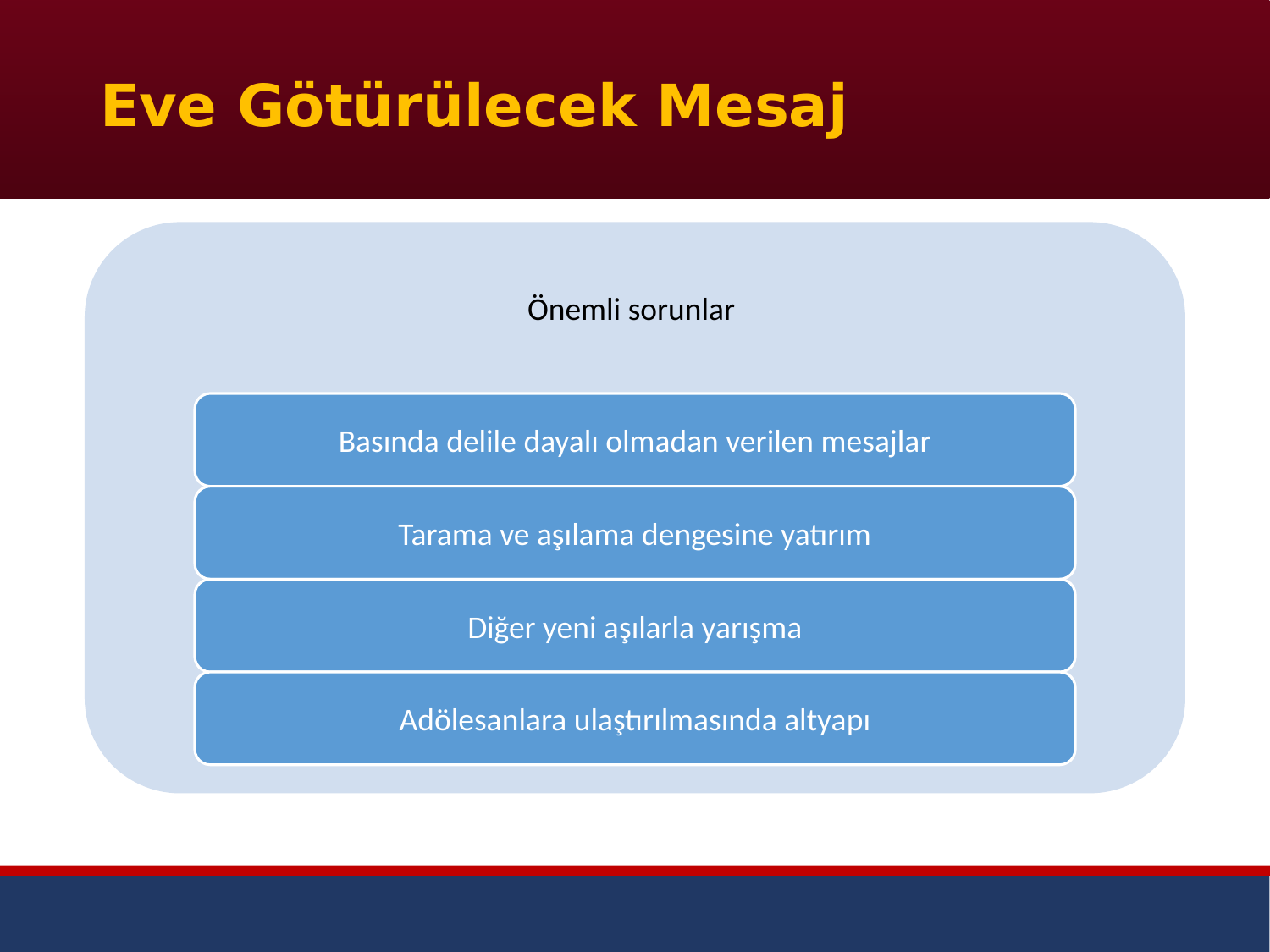

# Eve Götürülecek Mesaj
Önemli sorunlar
Basında delile dayalı olmadan verilen mesajlar
Tarama ve aşılama dengesine yatırım
Diğer yeni aşılarla yarışma
Adölesanlara ulaştırılmasında altyapı